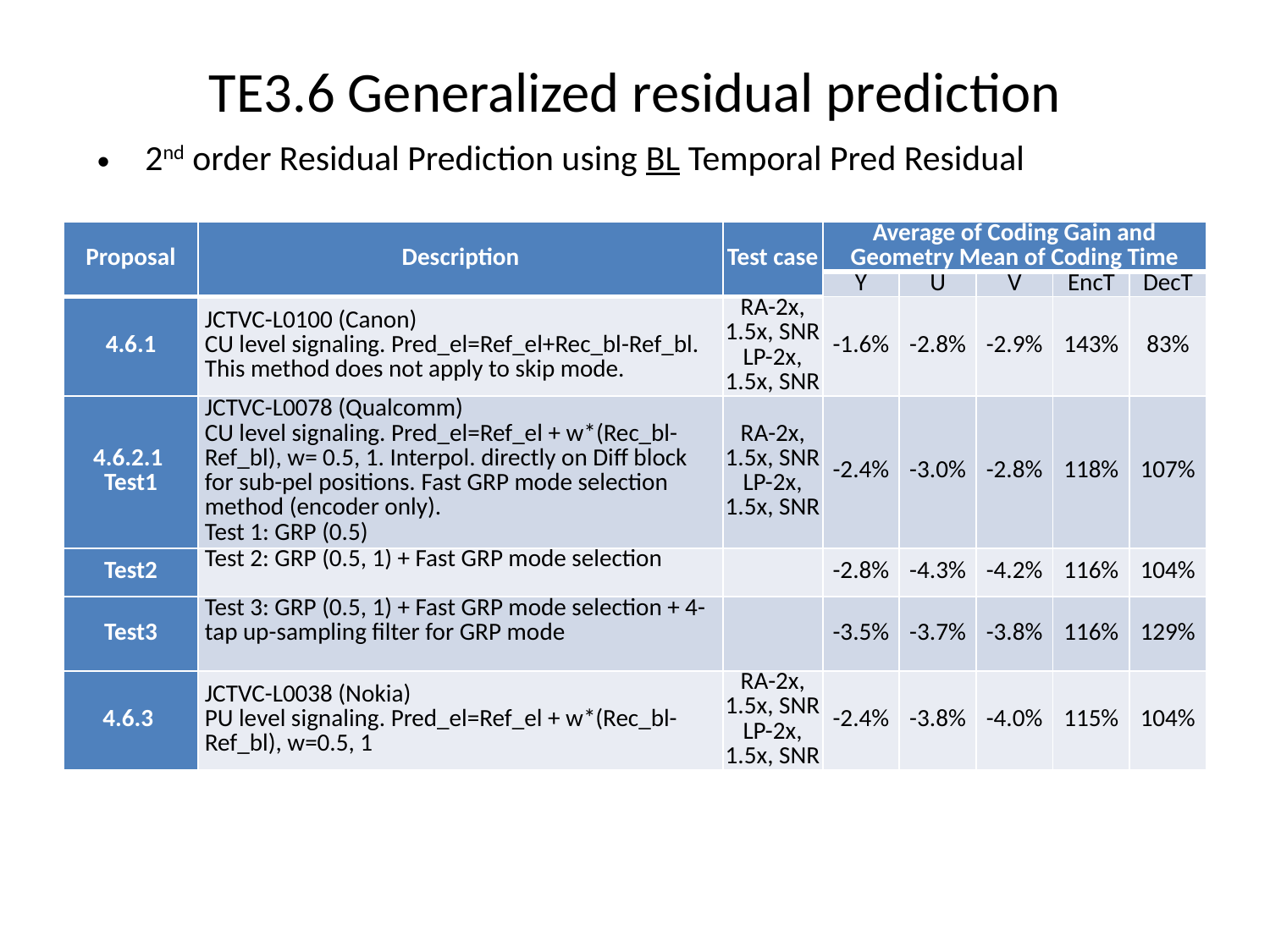

# TE3.6 Generalized residual prediction
2nd order Residual Prediction using BL Temporal Pred Residual
| Proposal | Description | Test case | Average of Coding Gain and Geometry Mean of Coding Time |  |  |  |  |
| --- | --- | --- | --- | --- | --- | --- | --- |
|  |  |  | Y | U | V | EncT | DecT |
| 4.6.1 | JCTVC-L0100 (Canon) CU level signaling. Pred\_el=Ref\_el+Rec\_bl-Ref\_bl. This method does not apply to skip mode. | RA-2x, 1.5x, SNR LP-2x, 1.5x, SNR | -1.6% | -2.8% | -2.9% | 143% | 83% |
| 4.6.2.1 Test1 | JCTVC-L0078 (Qualcomm) CU level signaling. Pred\_el=Ref\_el + w\*(Rec\_bl-Ref\_bl), w= 0.5, 1. Interpol. directly on Diff block for sub-pel positions. Fast GRP mode selection method (encoder only). Test 1: GRP (0.5) | RA-2x, 1.5x, SNR LP-2x, 1.5x, SNR | -2.4% | -3.0% | -2.8% | 118% | 107% |
| Test2 | Test 2: GRP (0.5, 1) + Fast GRP mode selection |  | -2.8% | -4.3% | -4.2% | 116% | 104% |
| Test3 | Test 3: GRP (0.5, 1) + Fast GRP mode selection + 4-tap up-sampling filter for GRP mode |  | -3.5% | -3.7% | -3.8% | 116% | 129% |
| 4.6.3 | JCTVC-L0038 (Nokia) PU level signaling. Pred\_el=Ref\_el + w\*(Rec\_bl-Ref\_bl), w=0.5, 1 | RA-2x, 1.5x, SNR LP-2x, 1.5x, SNR | -2.4% | -3.8% | -4.0% | 115% | 104% |